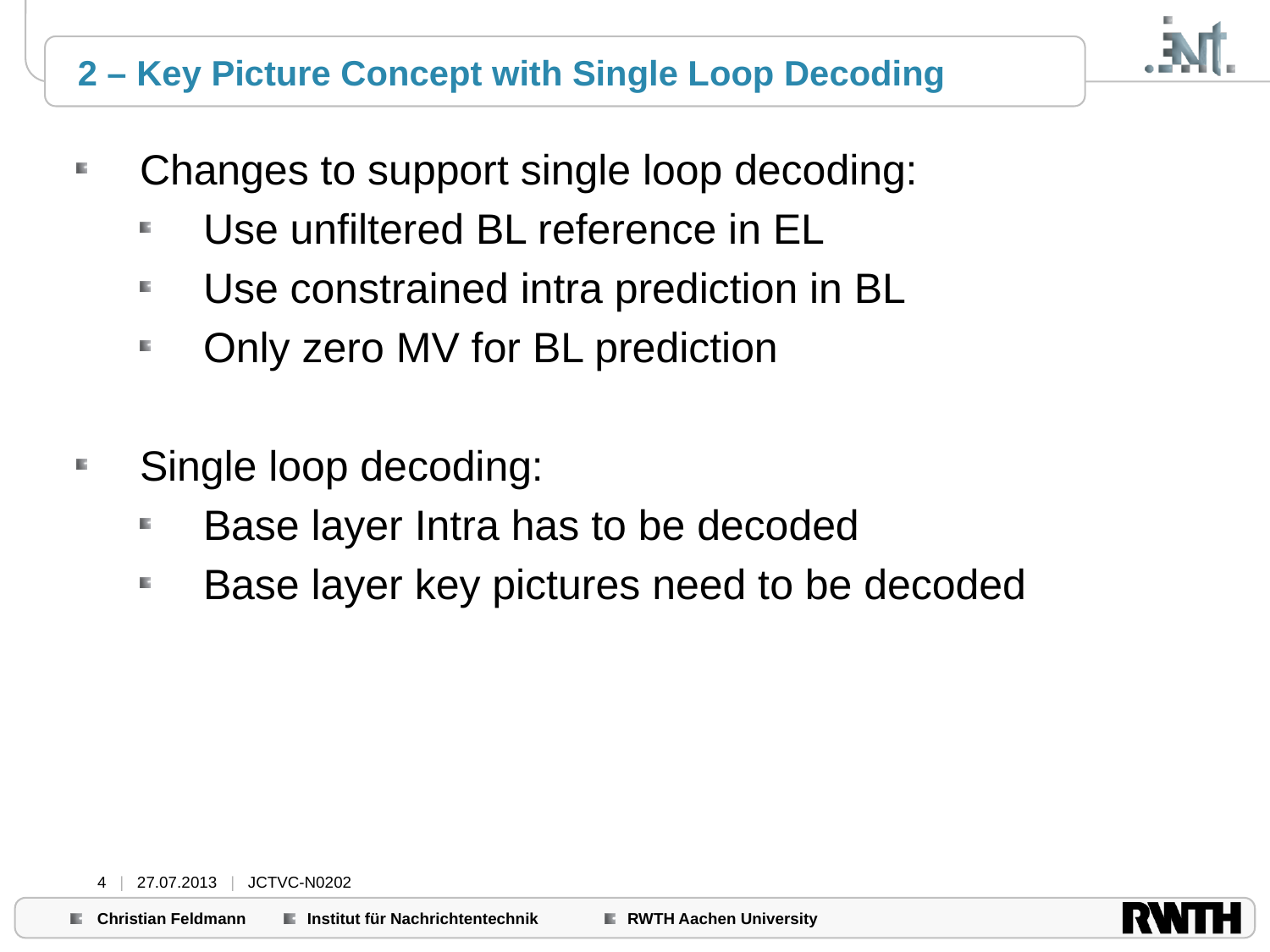

# 2 – Key Picture Concept with Single Loop Decoding
Changes to support single loop decoding:
Use unfiltered BL reference in EL
Use constrained intra prediction in BL
Only zero MV for BL prediction

Single loop decoding:
Base layer Intra has to be decoded
Base layer key pictures need to be decoded
4   |   27.07.2013   |   JCTVC-N0202